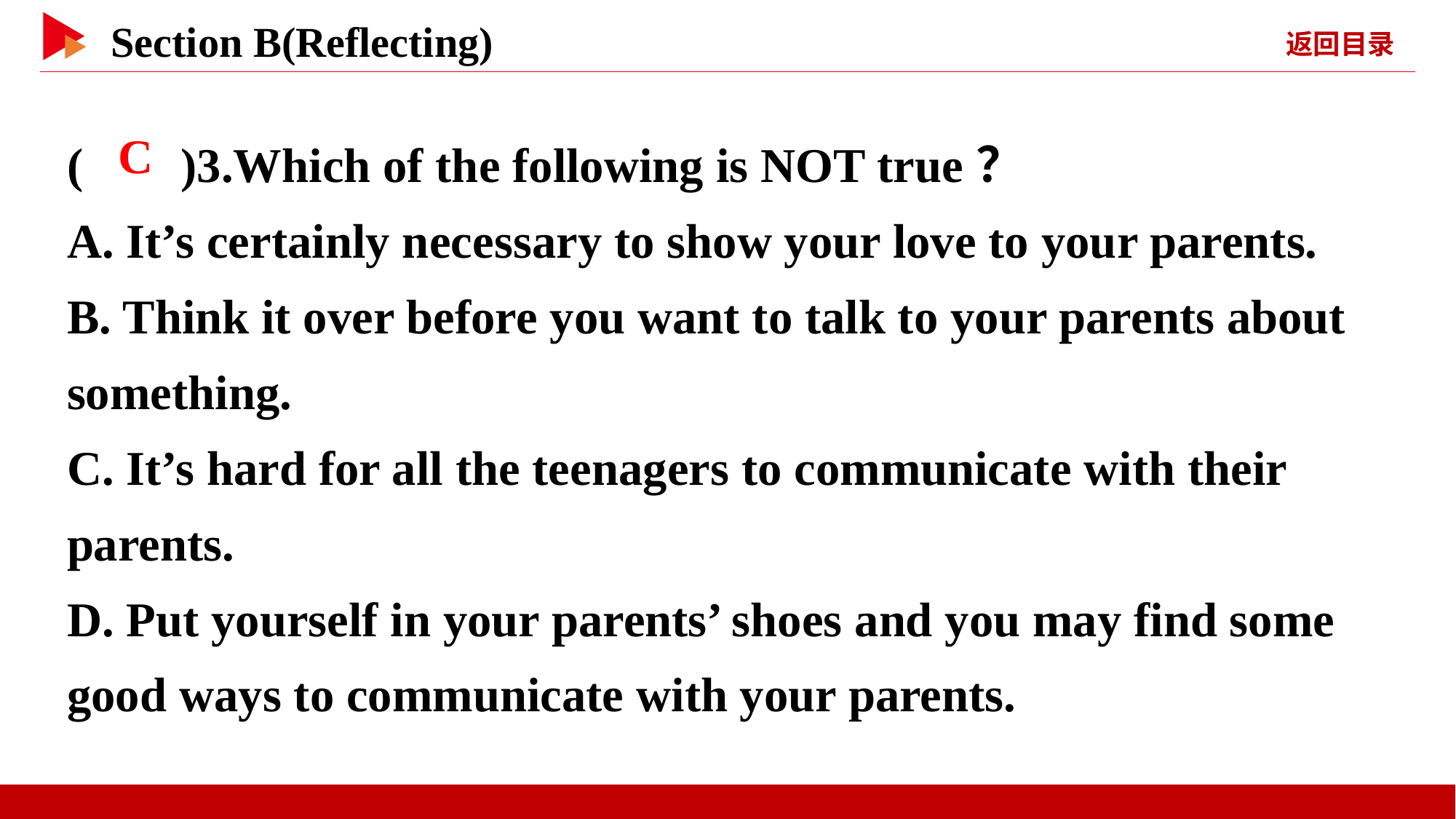

(        )3.Which of the following is NOT true？
A. It’s certainly necessary to show your love to your parents.
B. Think it over before you want to talk to your parents about something.
C. It’s hard for all the teenagers to communicate with their parents.
D. Put yourself in your parents’ shoes and you may find some good ways to communicate with your parents.
   C